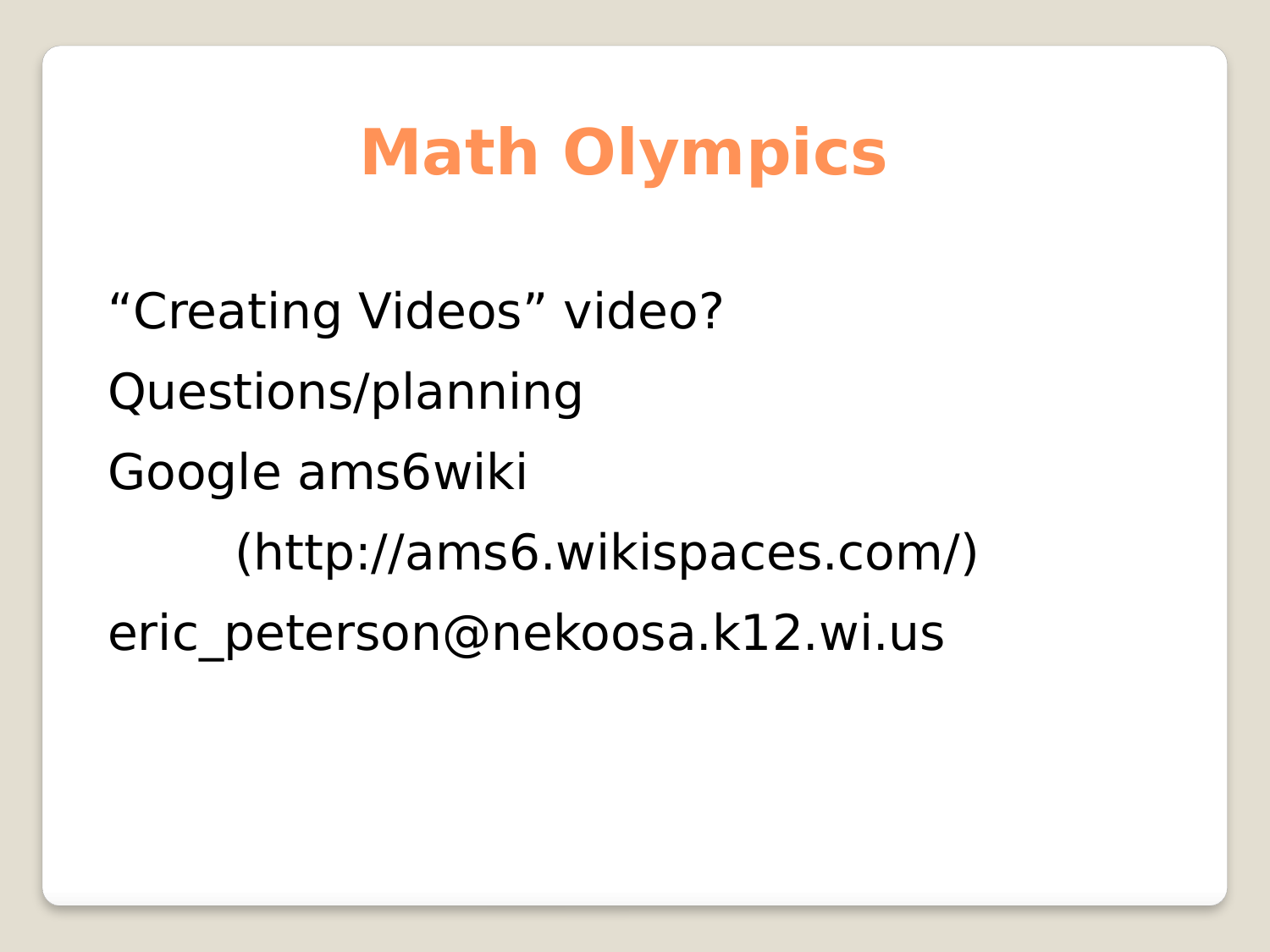

Math Olympics
“Creating Videos” video?
Questions/planning
Google ams6wiki
	(http://ams6.wikispaces.com/)
eric_peterson@nekoosa.k12.wi.us